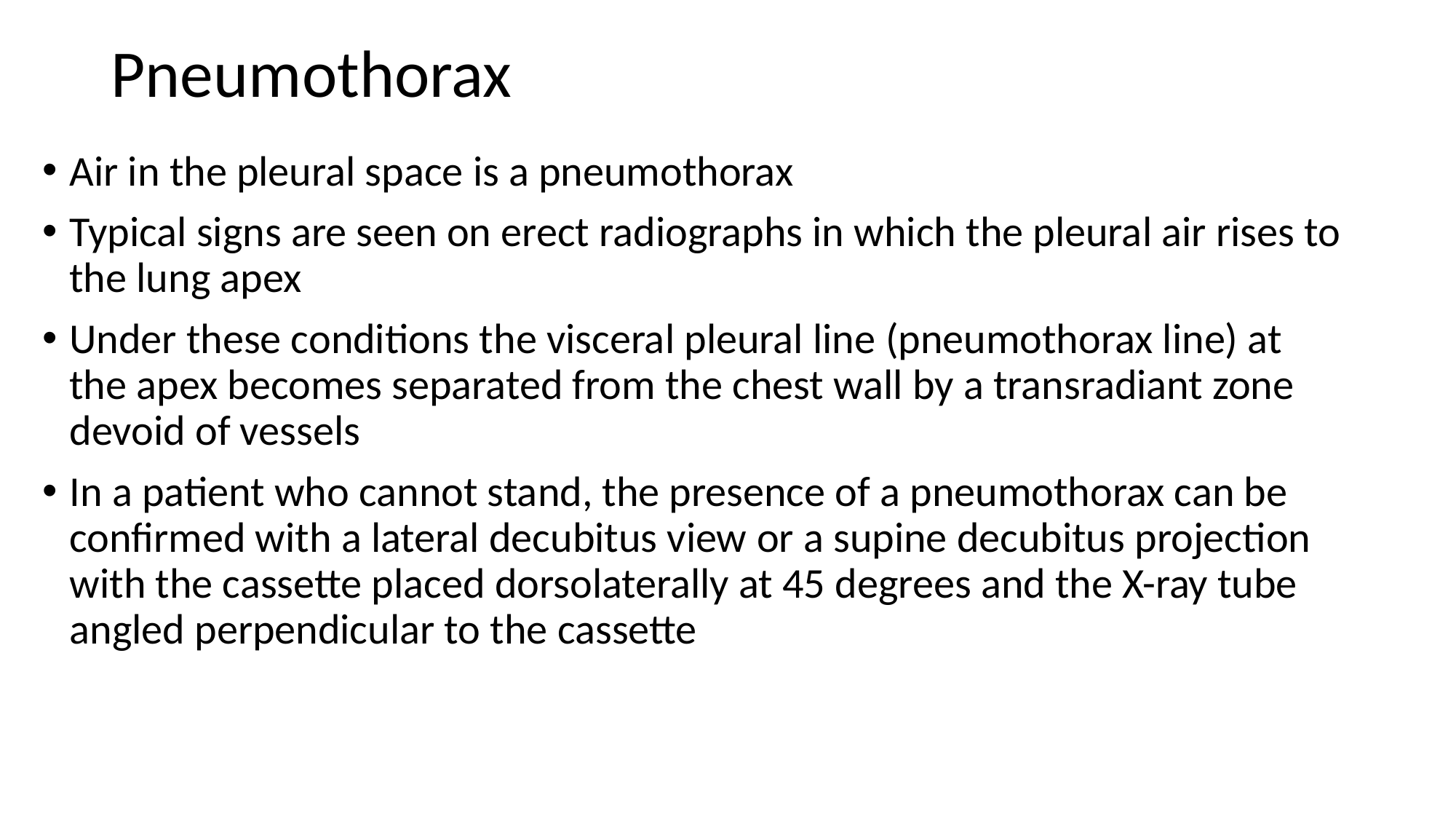

# Pneumothorax
Air in the pleural space is a pneumothorax
Typical signs are seen on erect radiographs in which the pleural air rises to the lung apex
Under these conditions the visceral pleural line (pneumothorax line) at the apex becomes separated from the chest wall by a transradiant zone devoid of vessels
In a patient who cannot stand, the presence of a pneumothorax can be confirmed with a lateral decubitus view or a supine decubitus projection with the cassette placed dorsolaterally at 45 degrees and the X-ray tube angled perpendicular to the cassette